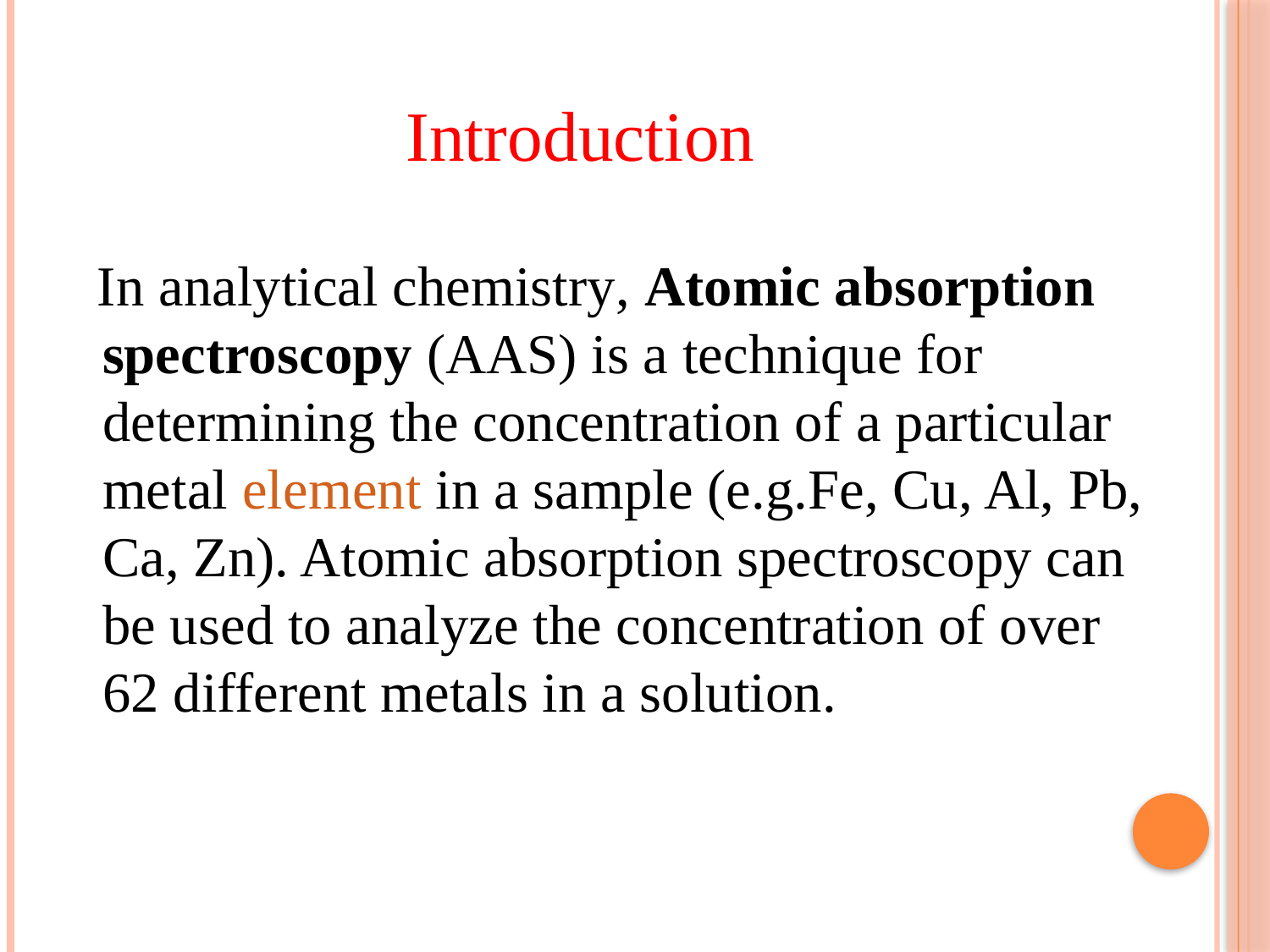

Introduction
   In analytical chemistry, Atomic absorption spectroscopy (AAS) is a technique for determining the concentration of a particular metal element in a sample (e.g.Fe, Cu, Al, Pb, Ca, Zn). Atomic absorption spectroscopy can be used to analyze the concentration of over 62 different metals in a solution.